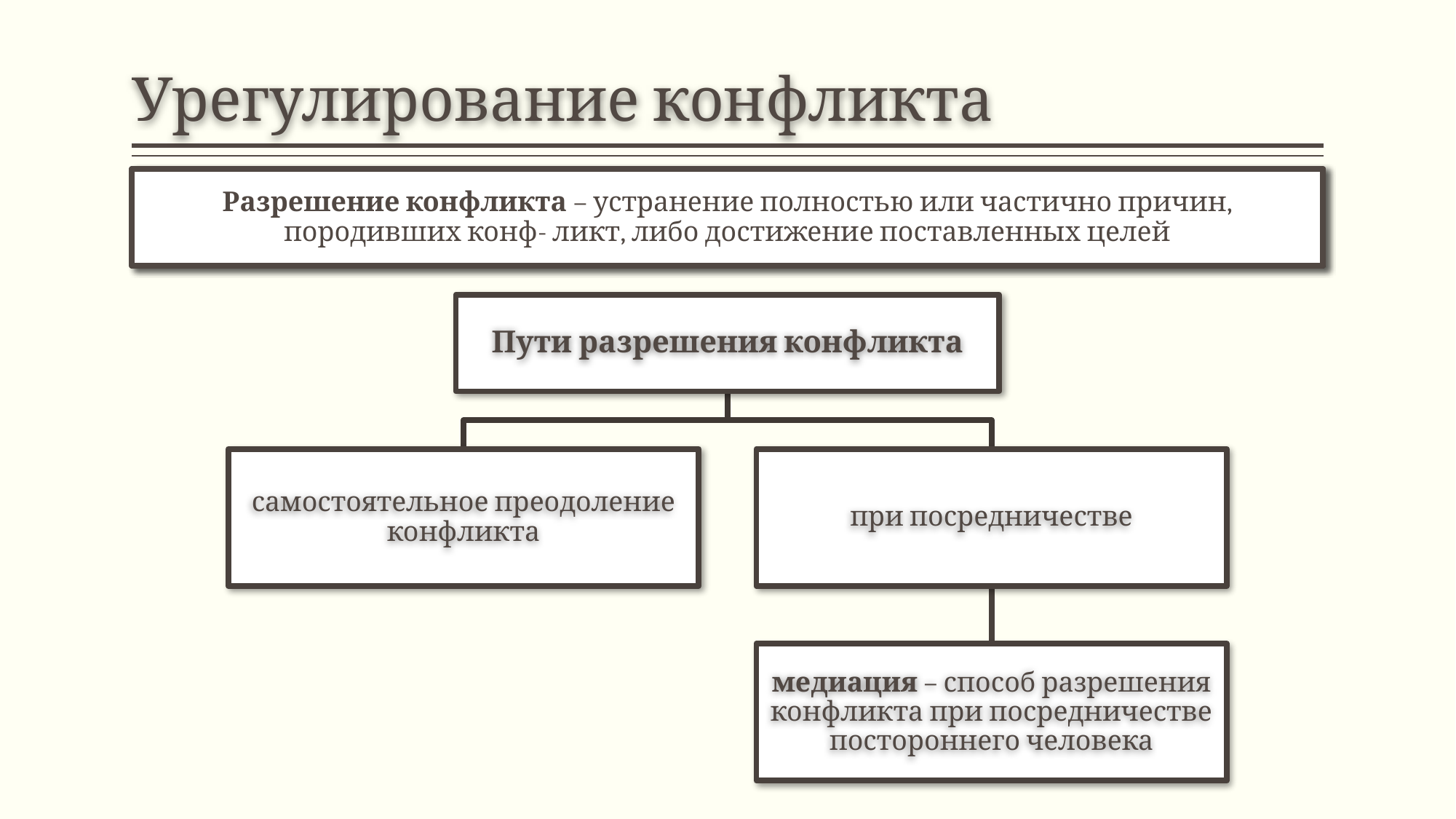

# Урегулирование конфликта

Разрешение конфликта – устранение полностью или частично причин, породивших конф- ликт, либо достижение поставленных целей

Пути разрешения конфликта

самостоятельное преодоление конфликта

при посредничестве

медиация – способ разрешения конфликта при посредничестве постороннего человека